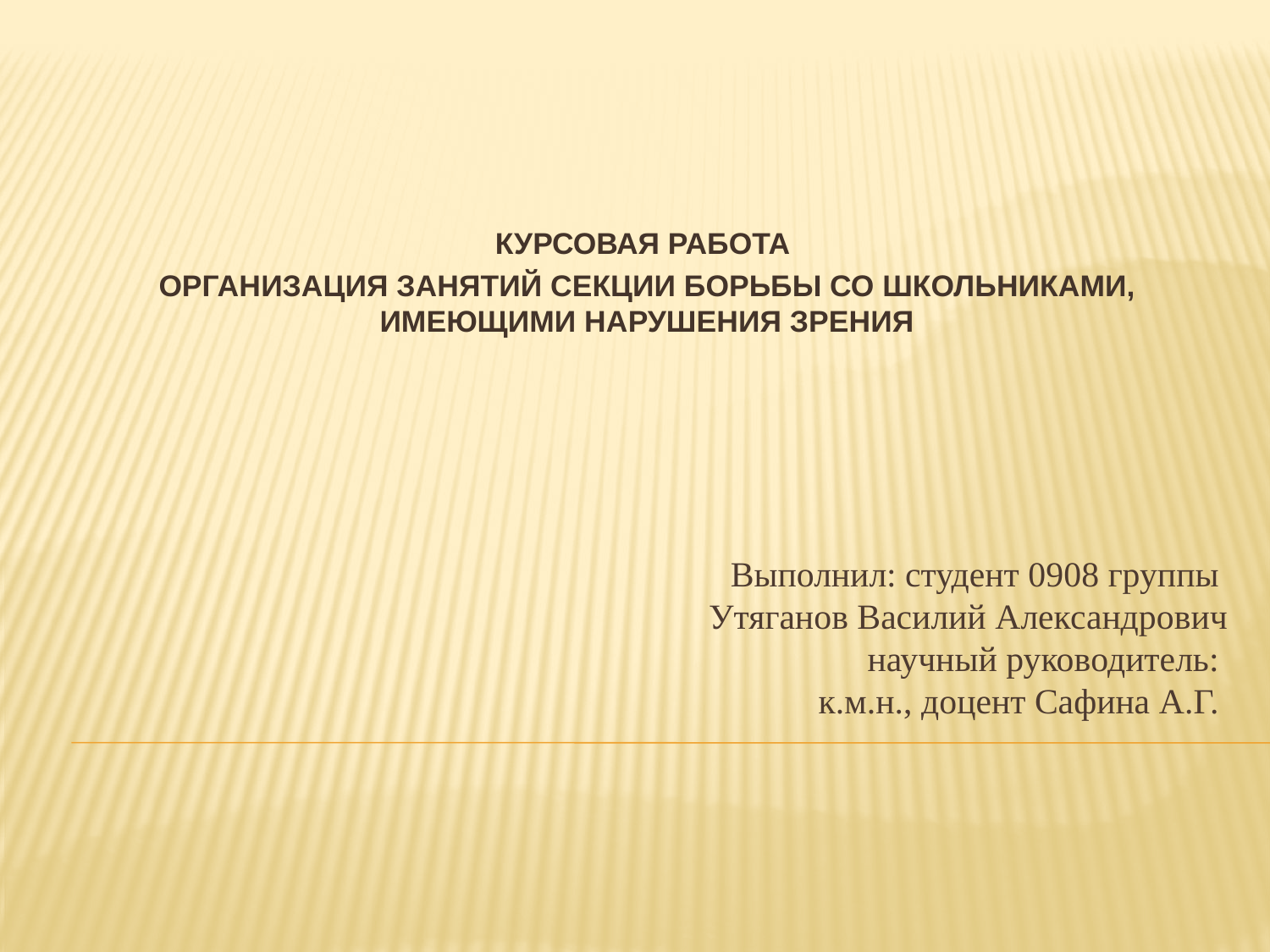

КУРСОВАЯ РАБОТА
организация занятий секции борьбы со школьниками, имеющими нарушения зрения

# Выполнил: студент 0908 группы Утяганов Василий Александрович научный руководитель: к.м.н., доцент Сафина А.Г.